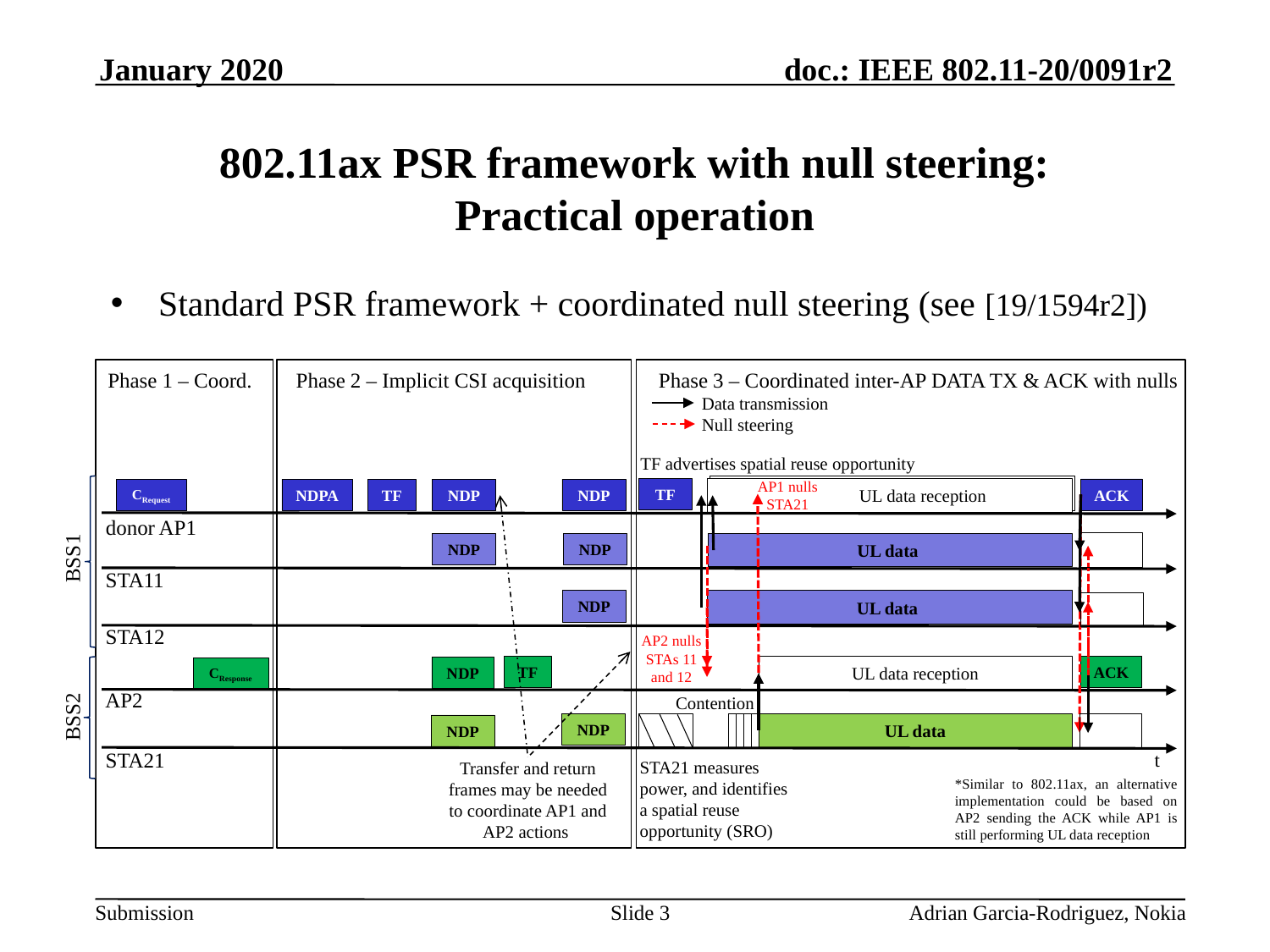

January 2020
# 802.11ax PSR framework with null steering: Practical operation
Standard PSR framework + coordinated null steering (see [19/1594r2])

Phase 1 – Coord.
Phase 2 – Implicit CSI acquisition
Phase 3 – Coordinated inter-AP DATA TX & ACK with nulls
Data transmission
Null steering
TF advertises spatial reuse opportunity
AP1 nulls
STA21

TF
                UL data reception
ACK
NDPA
TF
NDP
CRequest
NDP

donor AP1

UL data
NDP
NDP
BSS1
STA11
NDP
UL data

STA12
AP2 nulls
STAs 11 and 12
UL data reception
ACK
TF

NDP
CResponse
AP2
Contention
BSS2
NDP

UL data

NDP
STA21
t
STA21 measures power, and identifies a spatial reuse opportunity (SRO)
Transfer and return frames may be needed to coordinate AP1 and AP2 actions
*Similar to 802.11ax, an alternative implementation could be based on AP2 sending the ACK while AP1 is still performing UL data reception
Slide 3
Adrian Garcia-Rodriguez, Nokia